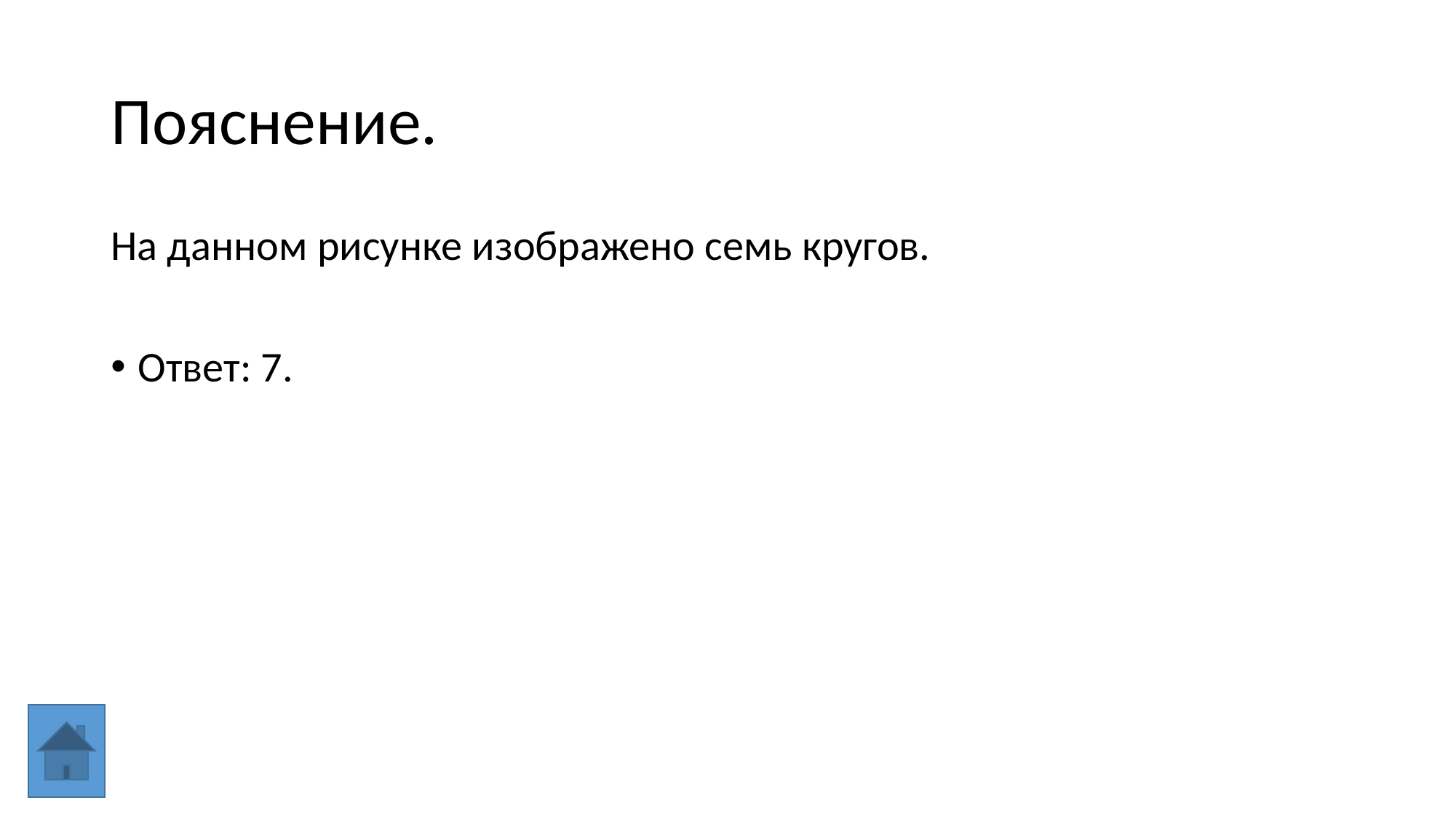

# Пояснение.
На данном рисунке изображено семь кругов.

Ответ: 7.